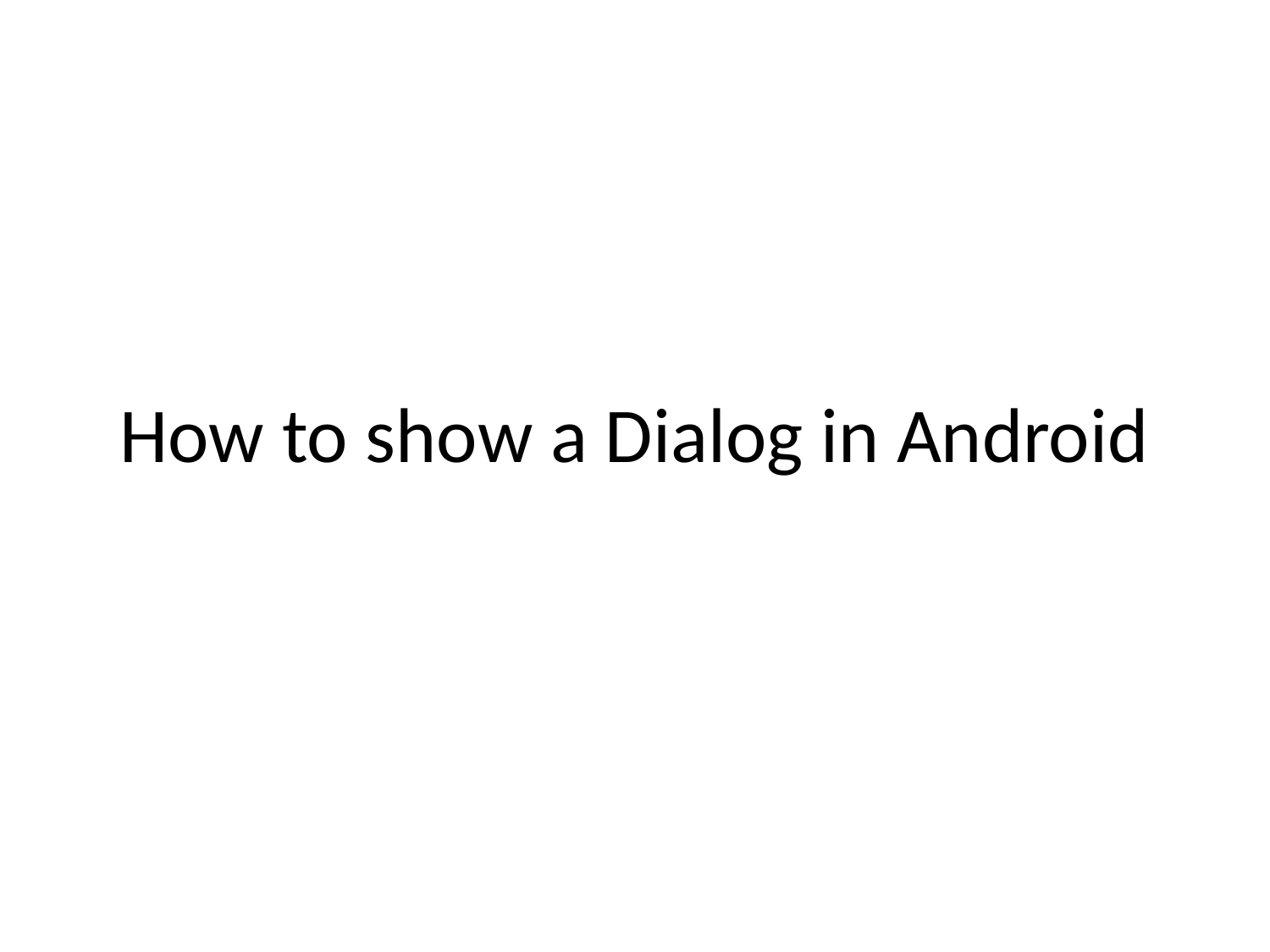

# How to show a Dialog in Android